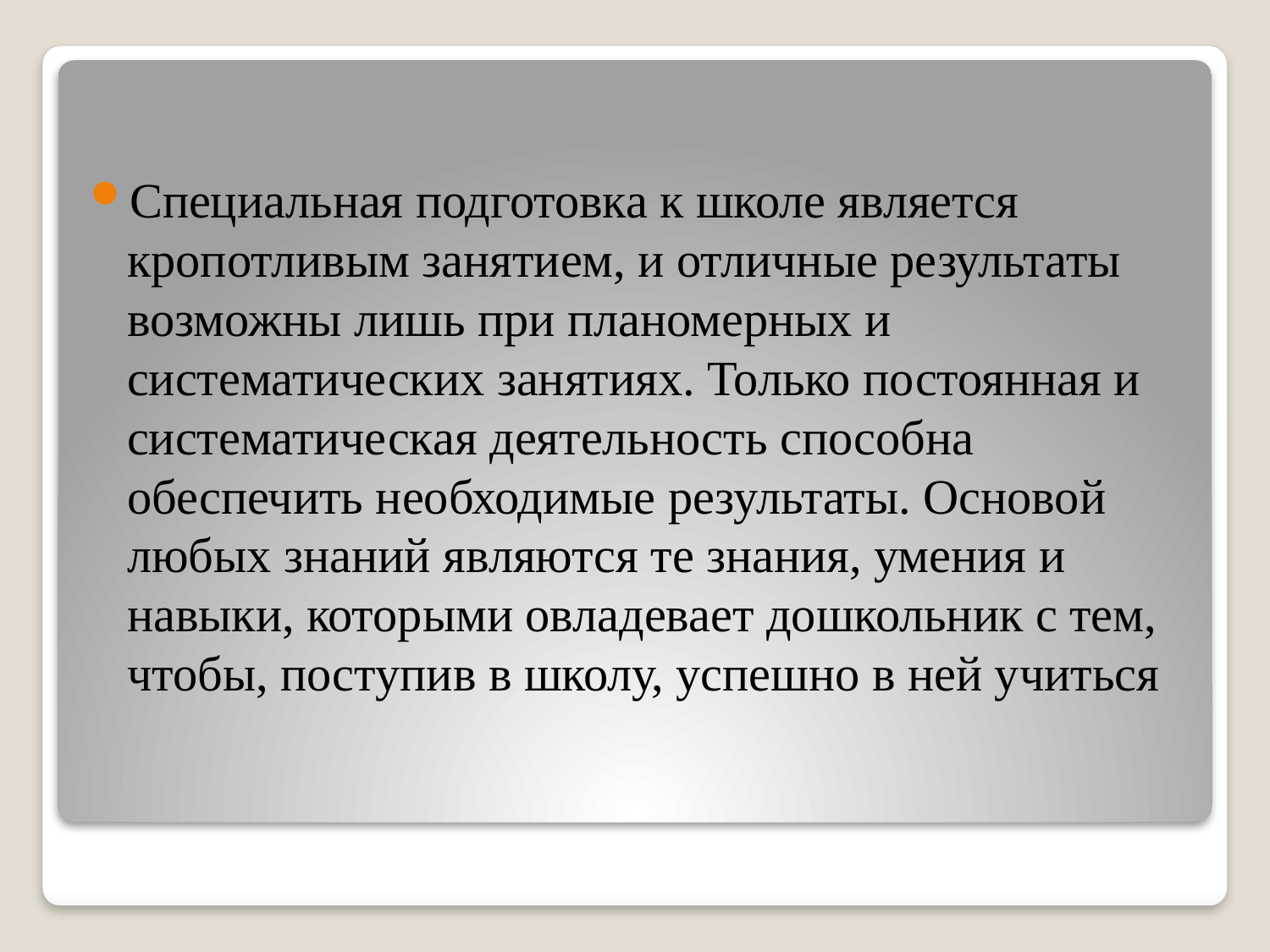

Специальная подготовка к школе является кропотливым занятием, и отличные результаты возможны лишь при планомерных и систематических занятиях. Только постоянная и систематическая деятельность способна обеспечить необходимые результаты. Основой любых знаний являются те знания, умения и навыки, которыми овладевает дошкольник с тем, чтобы, поступив в школу, успешно в ней учиться
#